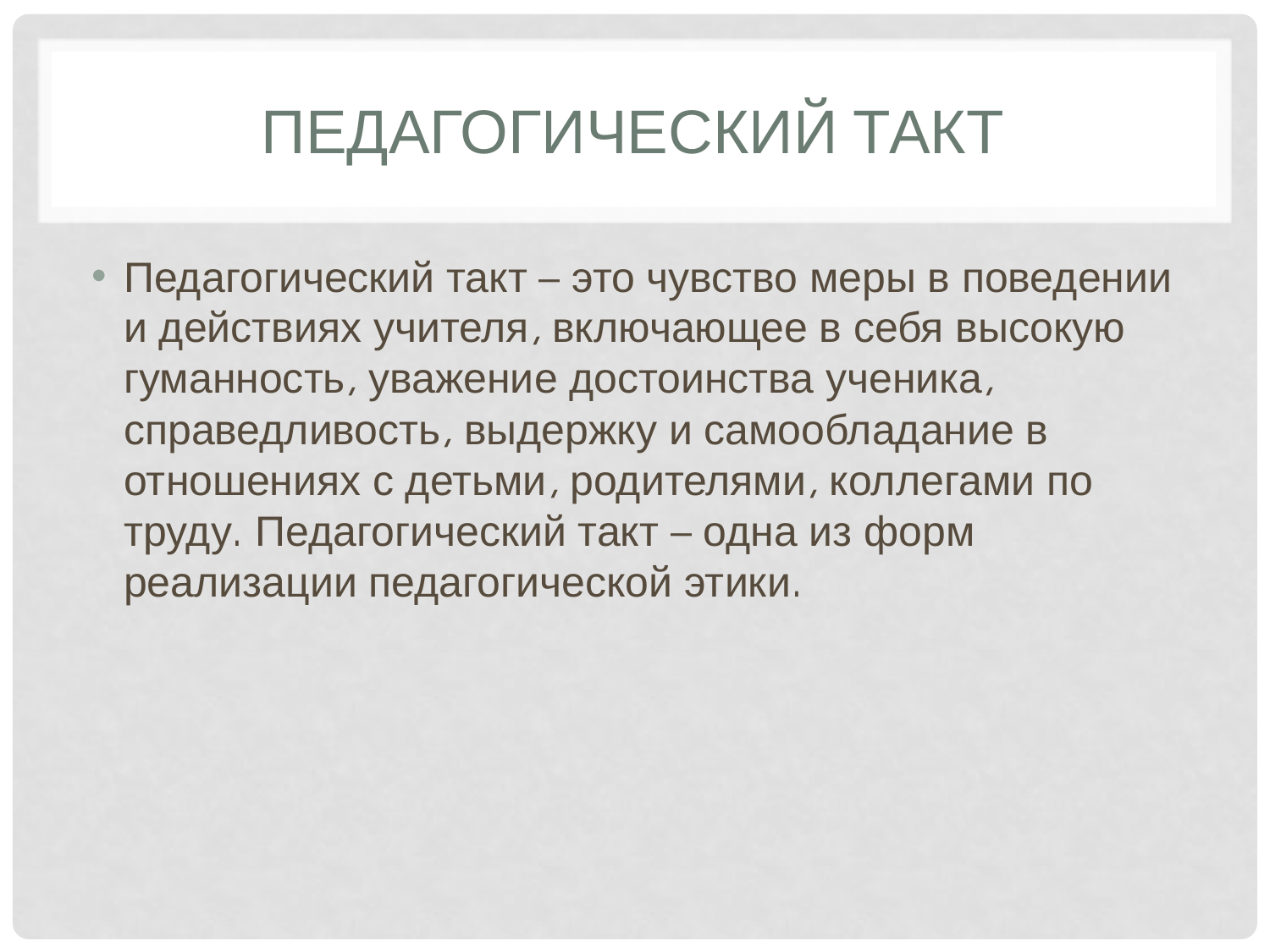

# Педагогический такт
Педагогический такт – это чувство меры в поведении и действиях учителя, включающее в себя высокую гуманность, уважение достоинства ученика, справедливость, выдержку и самообладание в отношениях с детьми, родителями, коллегами по труду. Педагогический такт – одна из форм реализации педагогической этики.